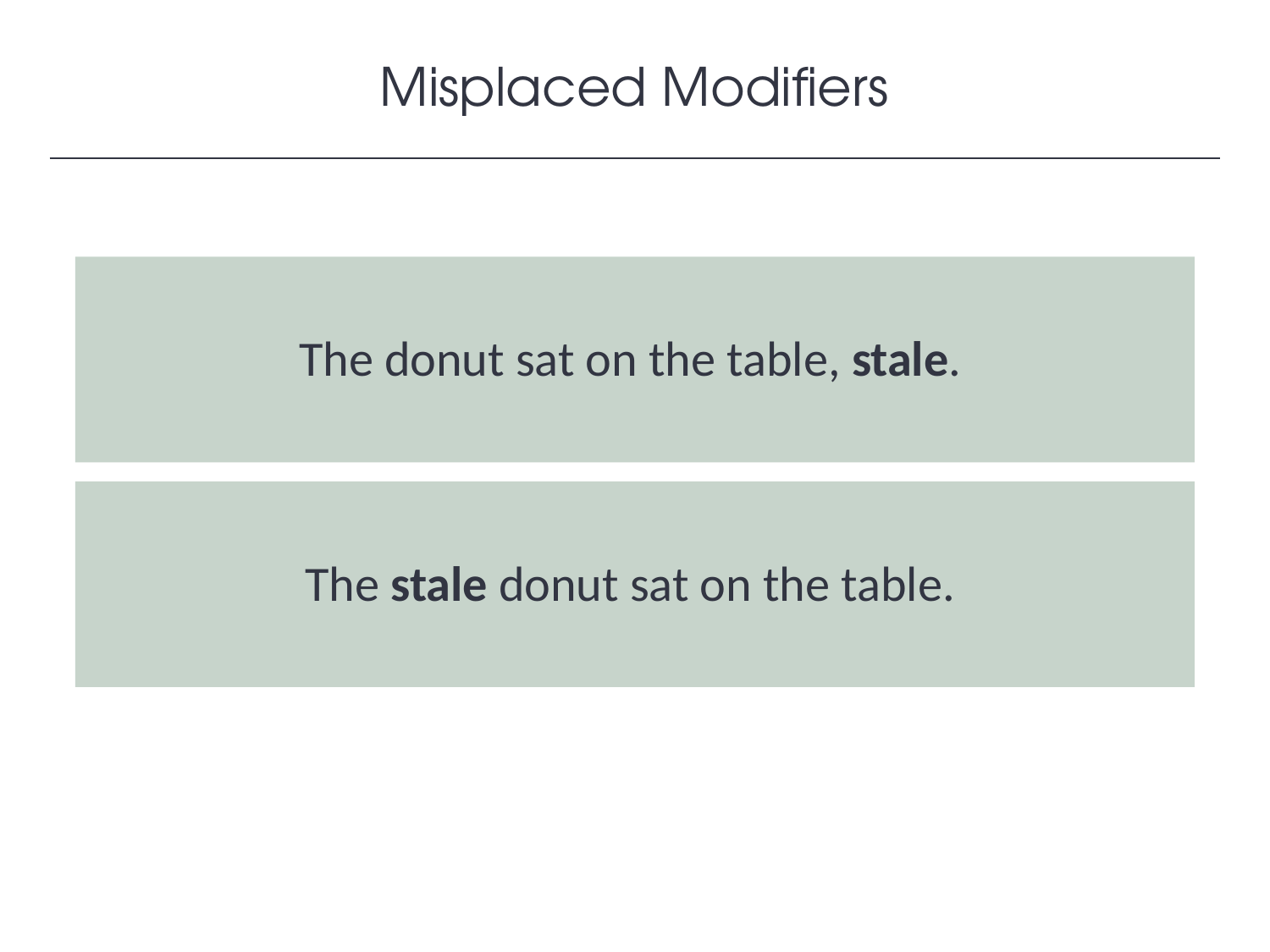

Misplaced Modifiers
HAWKES LEARNING

The donut sat on the table, stale.

The stale donut sat on the table.